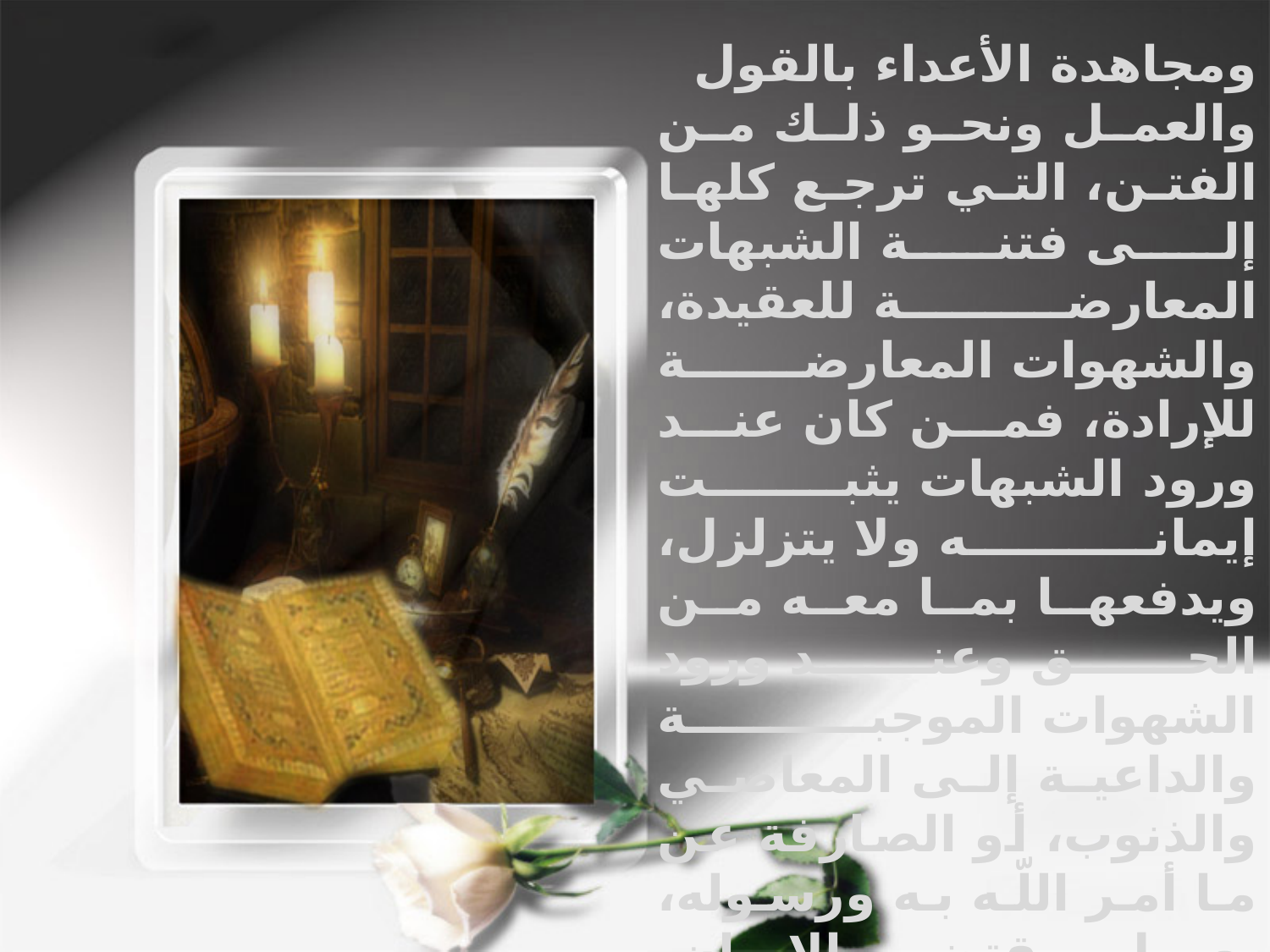

ومجاهدة الأعداء بالقول والعمل ونحو ذلك من الفتن، التي ترجع كلها إلى فتنة الشبهات المعارضة للعقيدة، والشهوات المعارضة للإرادة، فمن كان عند ورود الشبهات يثبت إيمانه ولا يتزلزل، ويدفعها بما معه من الحق وعند ورود الشهوات الموجبة والداعية إلى المعاصي والذنوب، أو الصارفة عن ما أمر اللّه به ورسوله، يعمل بمقتضى الإيمان، ويجاهد شهوته، دل ذلك على صدق إيمانه وصحته.